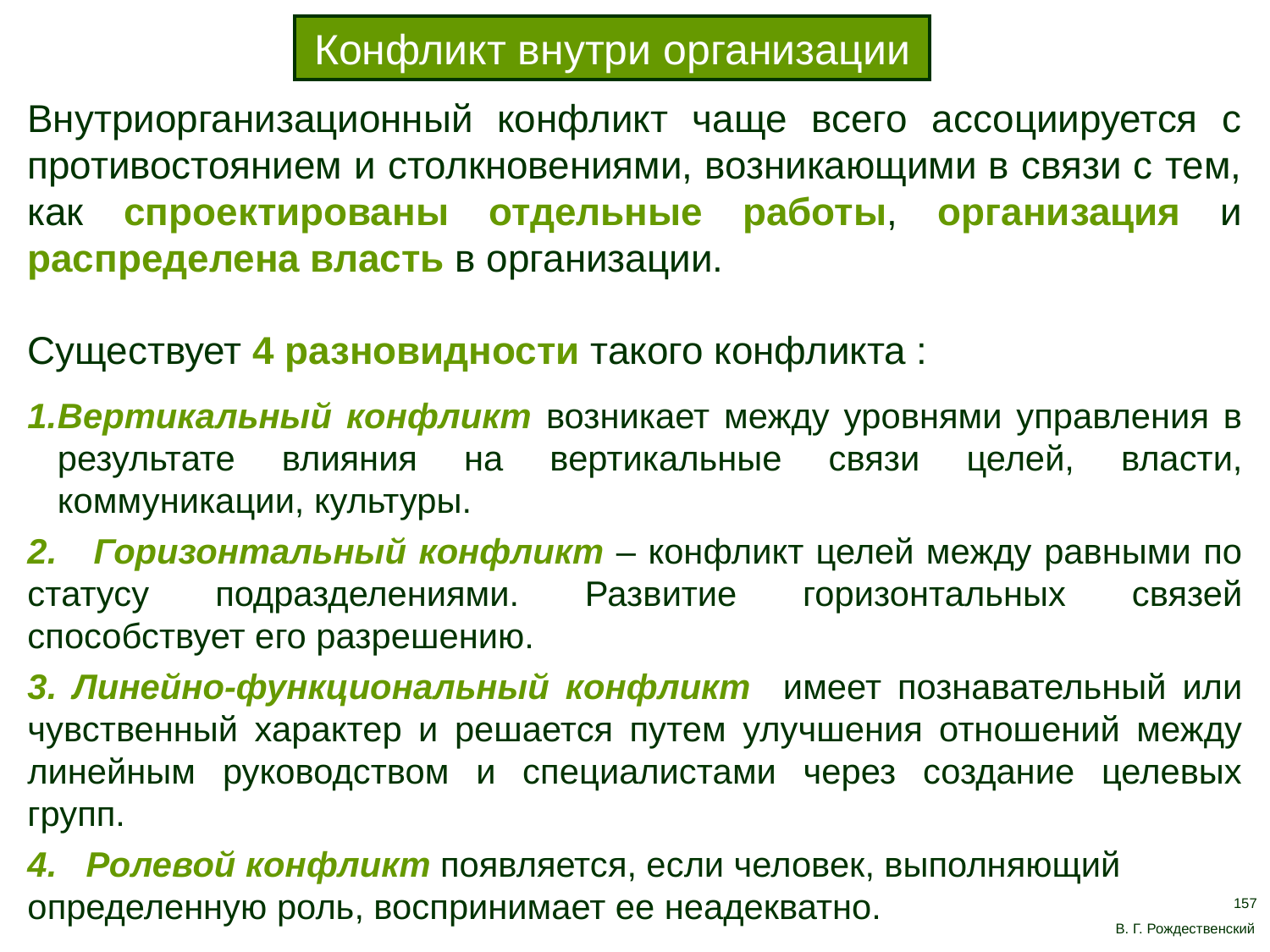

Конфликт внутри организации
Внутриорганизационный конфликт чаще всего ассоциируется с противостоянием и столкновениями, возникающими в связи с тем, как спроектированы отдельные работы, организация и распределена власть в организации.

Существует 4 разновидности такого конфликта :

Вертикальный конфликт возникает между уровнями управления в результате влияния на вертикальные связи целей, власти, коммуникации, культуры.

2.   Горизонтальный конфликт – конфликт целей между равными по статусу подразделениями. Развитие горизонтальных связей способствует его разрешению.

3. Линейно-функциональный конфликт  имеет познавательный или чувственный характер и решается путем улучшения отношений между линейным руководством и специалистами через создание целевых групп.

4.   Ролевой конфликт появляется, если человек, выполняющий определенную роль, воспринимает ее неадекватно.
157
В. Г. Рождественский